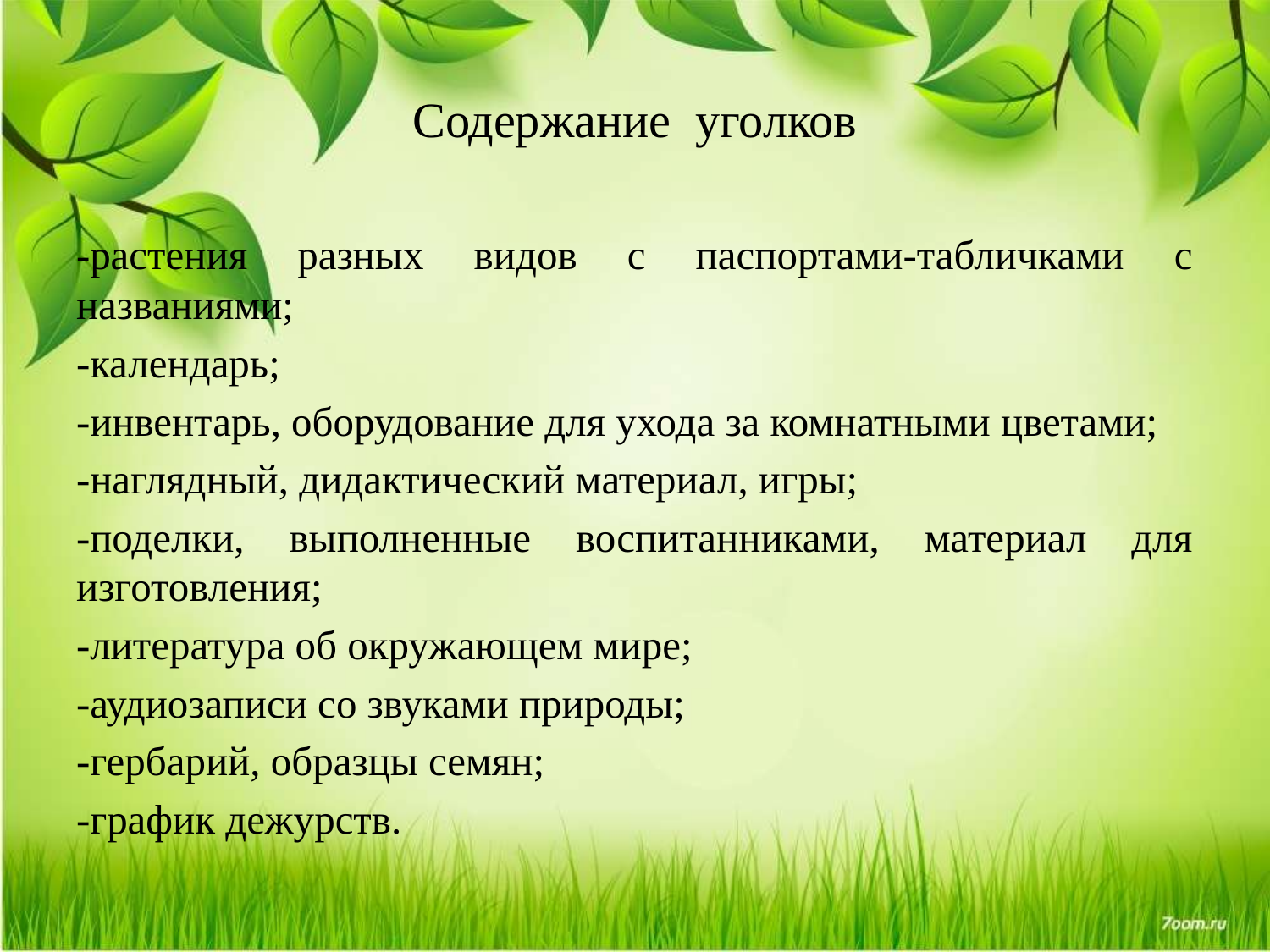

# Содержание  уголков
-растения разных видов с паспортами-табличками с названиями;
-календарь;
-инвентарь, оборудование для ухода за комнатными цветами;
-наглядный, дидактический материал, игры;
-поделки, выполненные воспитанниками, материал для изготовления;
-литература об окружающем мире;
-аудиозаписи со звуками природы;
-гербарий, образцы семян;
-график дежурств.